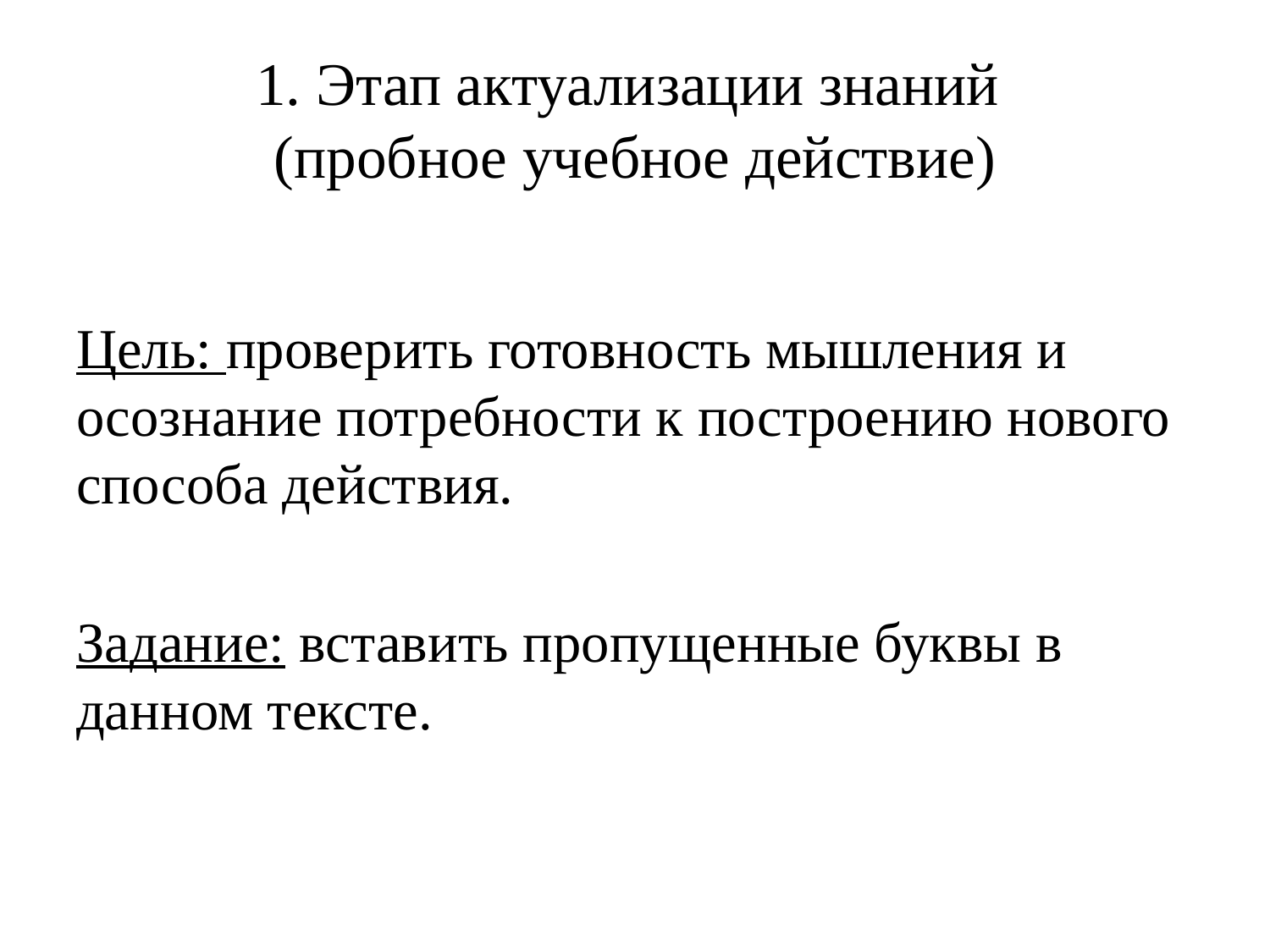

# 1. Этап актуализации знаний (пробное учебное действие)
Цель: проверить готовность мышления и осознание потребности к построению нового способа действия.

Задание: вставить пропущенные буквы в данном тексте.